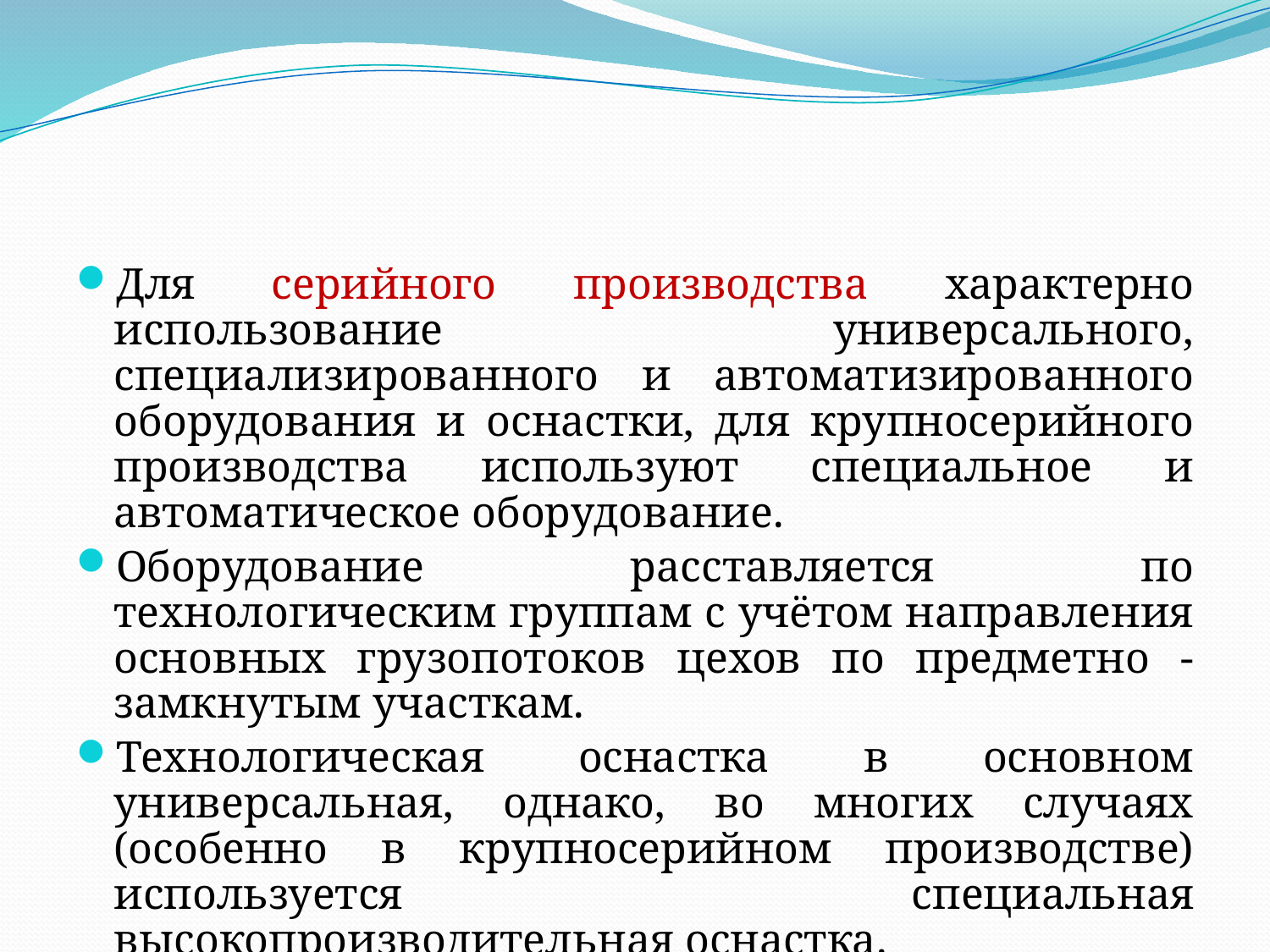

Для серийного производства характерно использование универсального, специализированного и автоматизированного оборудования и оснастки, для крупносерийного производства используют специальное и автоматическое оборудование.
Оборудование расставляется по технологическим группам с учётом направления основных грузопотоков цехов по предметно - замкнутым участкам.
Технологическая оснастка в основном универсальная, однако, во многих случаях (особенно в крупносерийном производстве) используется специальная высокопроизводительная оснастка.